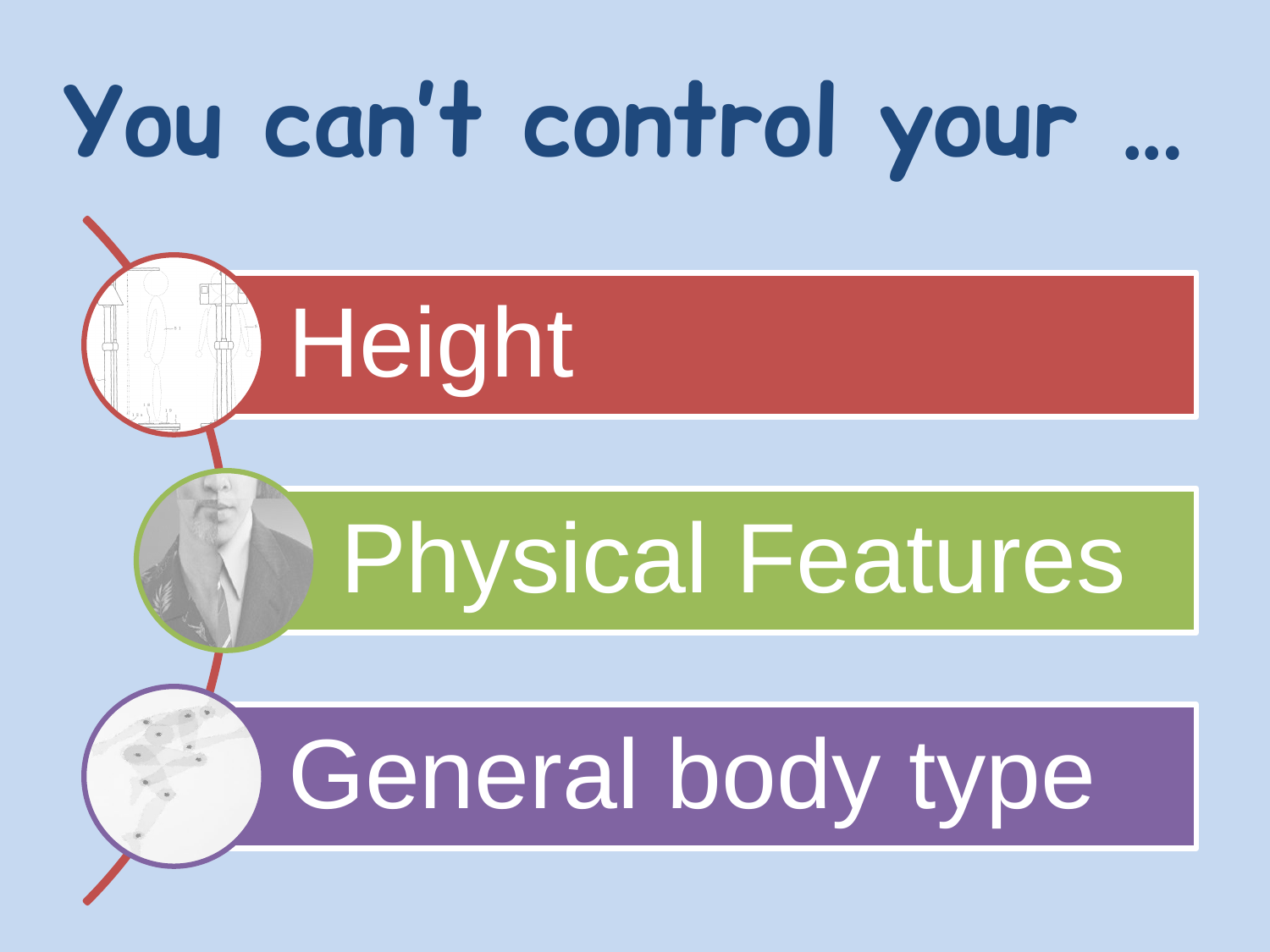

# You can’t control your …
Height
Physical Features
General body type